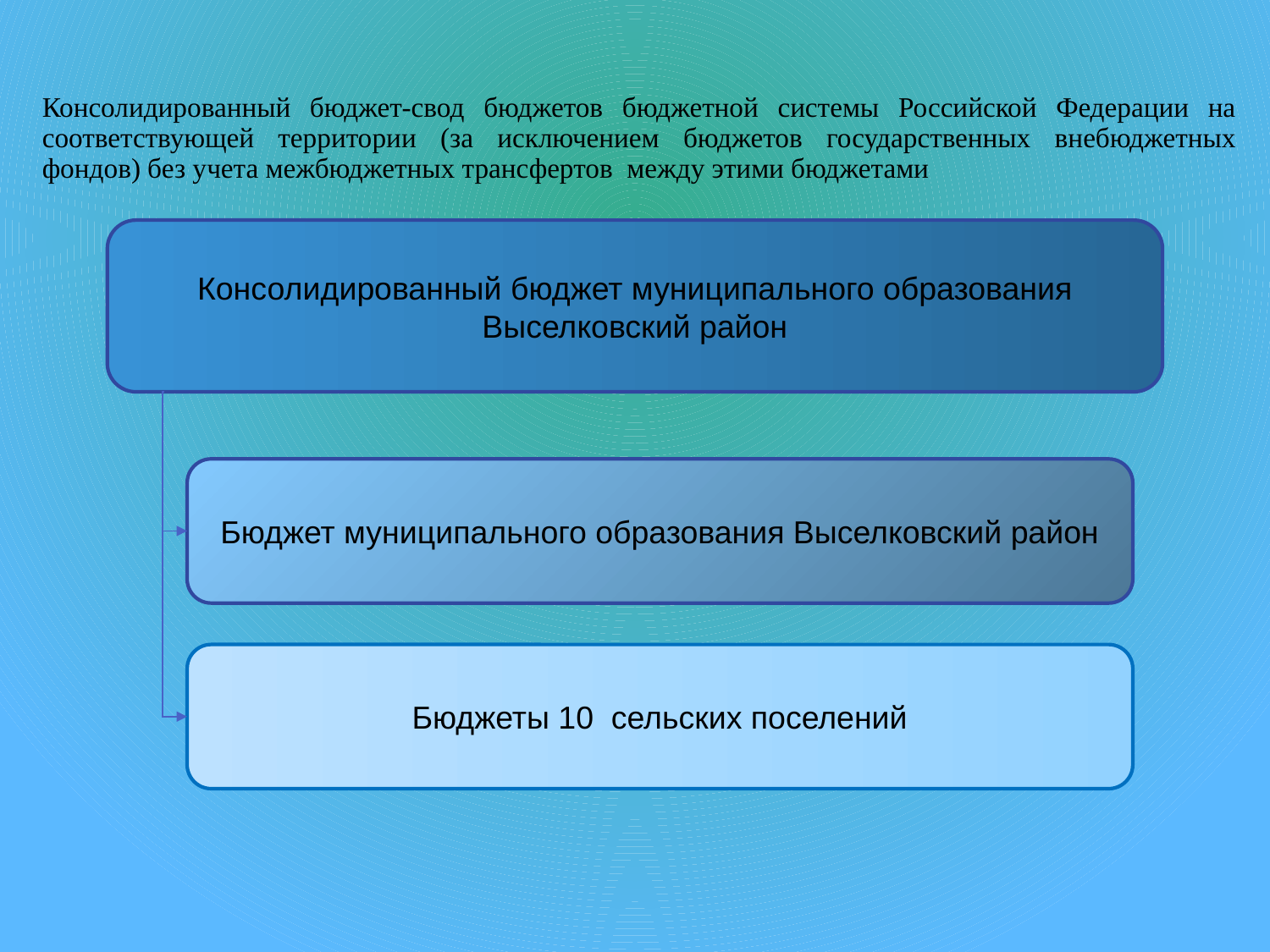

# Консолидированный бюджет-свод бюджетов бюджетной системы Российской Федерации на соответствующей территории (за исключением бюджетов государственных внебюджетных фондов) без учета межбюджетных трансфертов  между этими бюджетами
Консолидированный бюджет муниципального образования Выселковский район
Бюджет муниципального образования Выселковский район
Бюджеты 10  сельских поселений